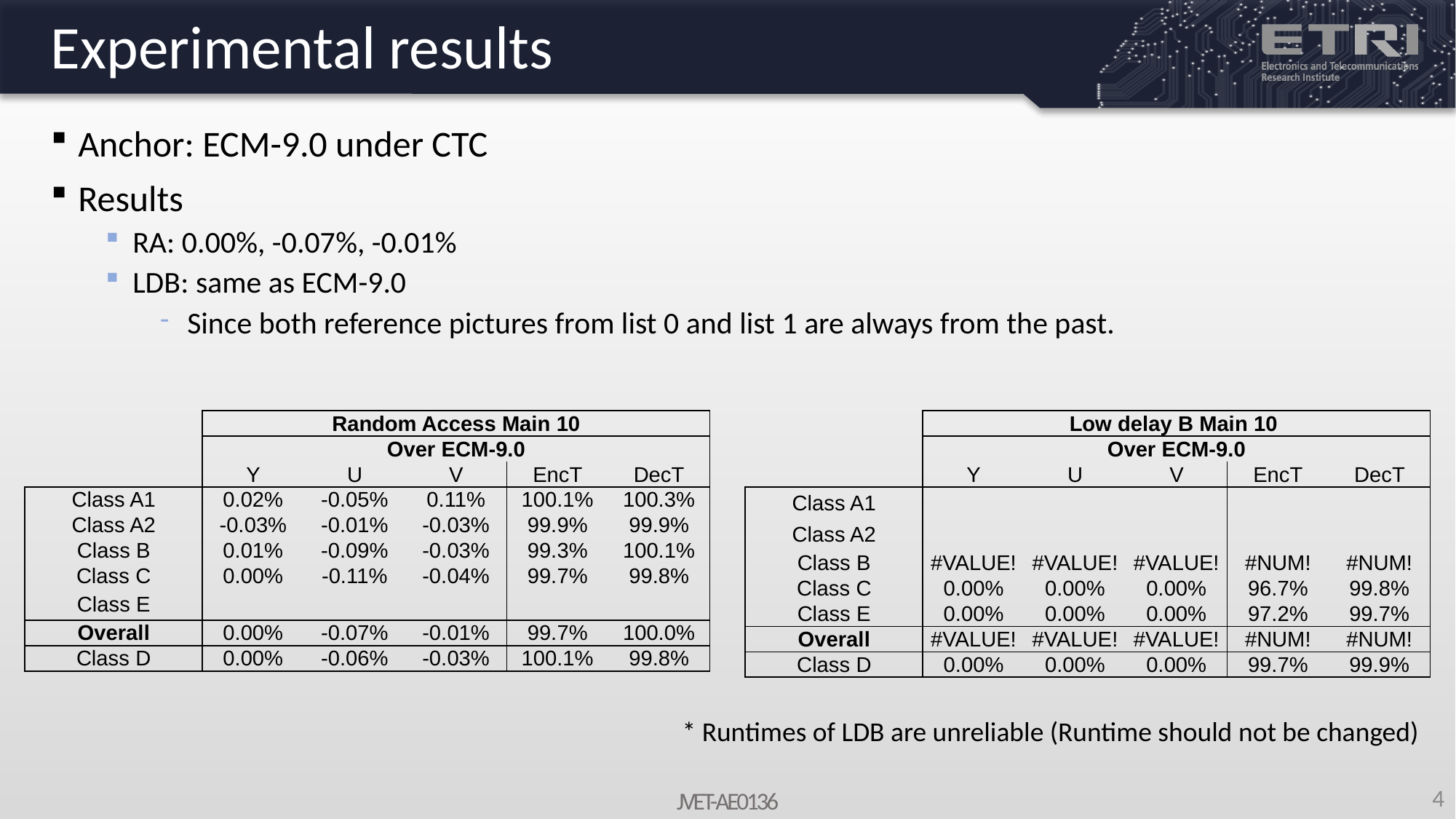

# Experimental results
Anchor: ECM-9.0 under CTC
Results
RA: 0.00%, -0.07%, -0.01%
LDB: same as ECM-9.0
Since both reference pictures from list 0 and list 1 are always from the past.

|  | Random Access Main 10 |  |  |  |  |
| --- | --- | --- | --- | --- | --- |
|  | Over ECM-9.0 |  |  |  |  |
|  | Y | U | V | EncT | DecT |
| Class A1 | 0.02% | -0.05% | 0.11% | 100.1% | 100.3% |
| Class A2 | -0.03% | -0.01% | -0.03% | 99.9% | 99.9% |
| Class B | 0.01% | -0.09% | -0.03% | 99.3% | 100.1% |
| Class C | 0.00% | -0.11% | -0.04% | 99.7% | 99.8% |
| Class E |  |  |  |  |  |
| Overall | 0.00% | -0.07% | -0.01% | 99.7% | 100.0% |
| Class D | 0.00% | -0.06% | -0.03% | 100.1% | 99.8% |
|  | Low delay B Main 10 |  |  |  |  |
| --- | --- | --- | --- | --- | --- |
|  | Over ECM-9.0 |  |  |  |  |
|  | Y | U | V | EncT | DecT |
| Class A1 |  |  |  |  |  |
| Class A2 |  |  |  |  |  |
| Class B | #VALUE! | #VALUE! | #VALUE! | #NUM! | #NUM! |
| Class C | 0.00% | 0.00% | 0.00% | 96.7% | 99.8% |
| Class E | 0.00% | 0.00% | 0.00% | 97.2% | 99.7% |
| Overall | #VALUE! | #VALUE! | #VALUE! | #NUM! | #NUM! |
| Class D | 0.00% | 0.00% | 0.00% | 99.7% | 99.9% |
* Runtimes of LDB are unreliable (Runtime should not be changed)
4
JVET-AE0136